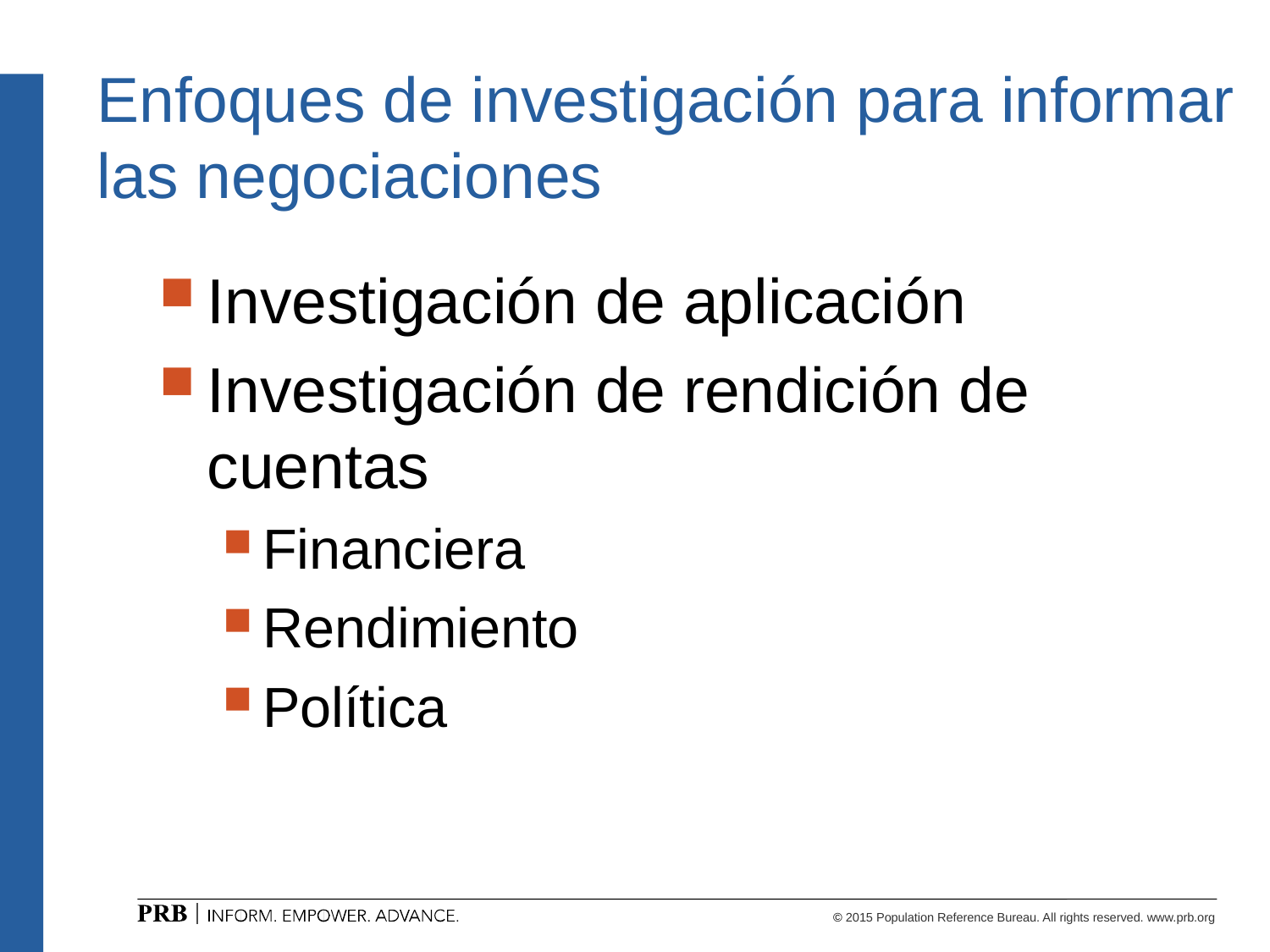

# Enfoques de investigación para informar las negociaciones
Investigación de aplicación
Investigación de rendición de cuentas
Financiera
Rendimiento
Política